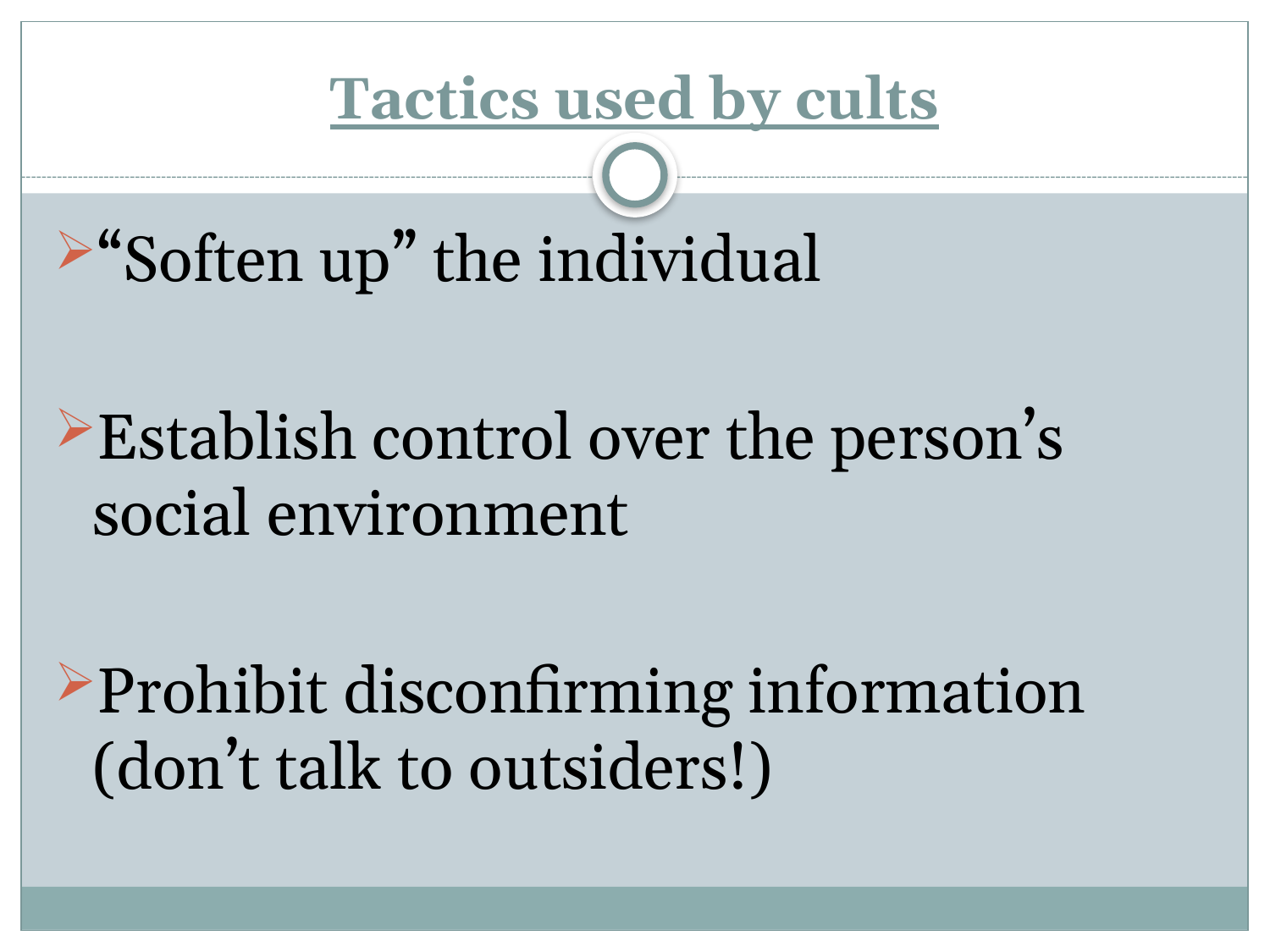

# Tactics used by cults
“Soften up” the individual

Establish control over the person’s social environment

Prohibit disconfirming information (don’t talk to outsiders!)